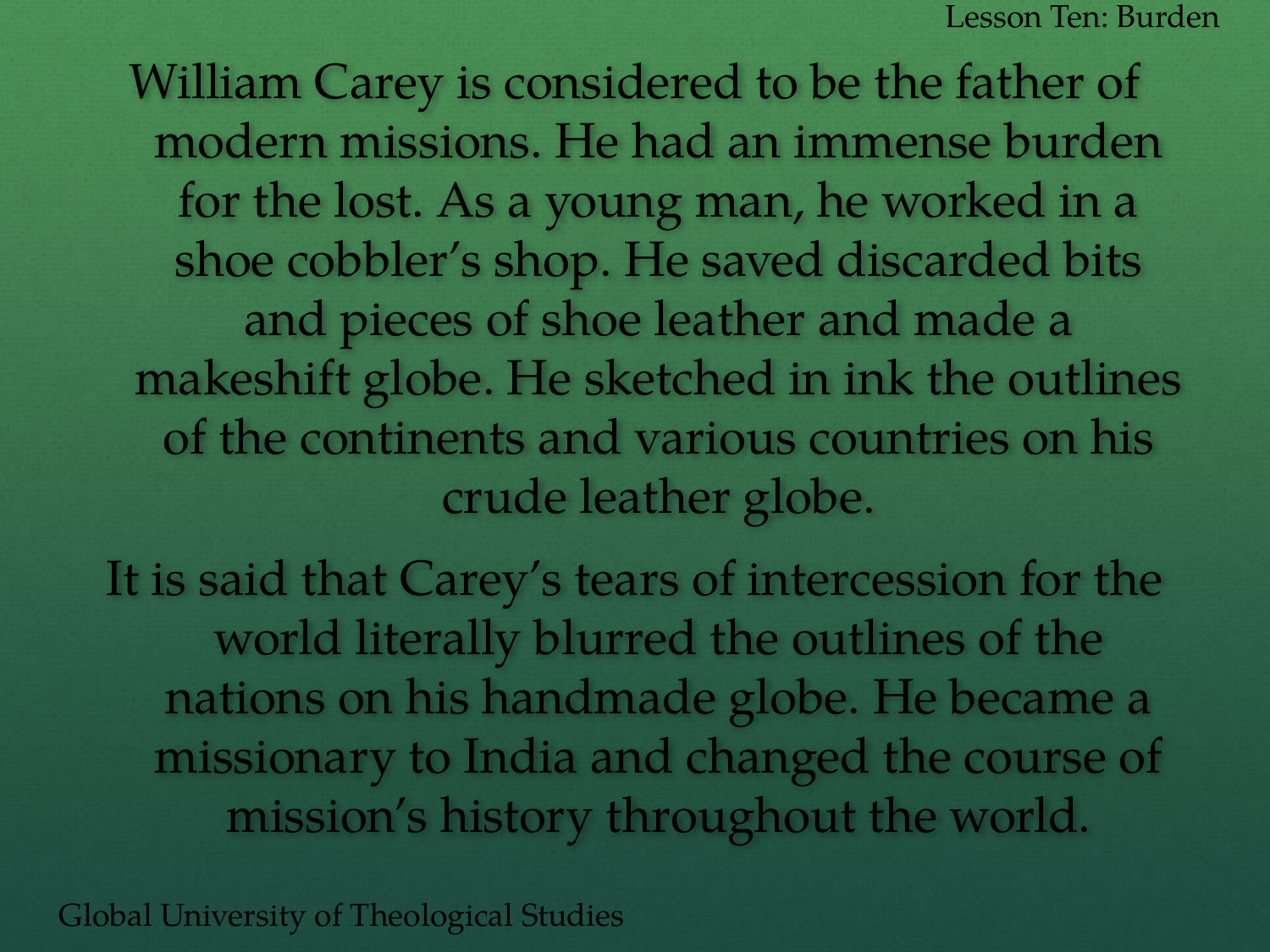

Lesson Ten: Burden

William Carey is considered to be the father of modern missions. He had an immense burden for the lost. As a young man, he worked in a shoe cobbler’s shop. He saved discarded bits and pieces of shoe leather and made a makeshift globe. He sketched in ink the outlines of the continents and various countries on his crude leather globe.
It is said that Carey’s tears of intercession for the world literally blurred the outlines of the nations on his handmade globe. He became a missionary to India and changed the course of mission’s history throughout the world.
Global University of Theological Studies